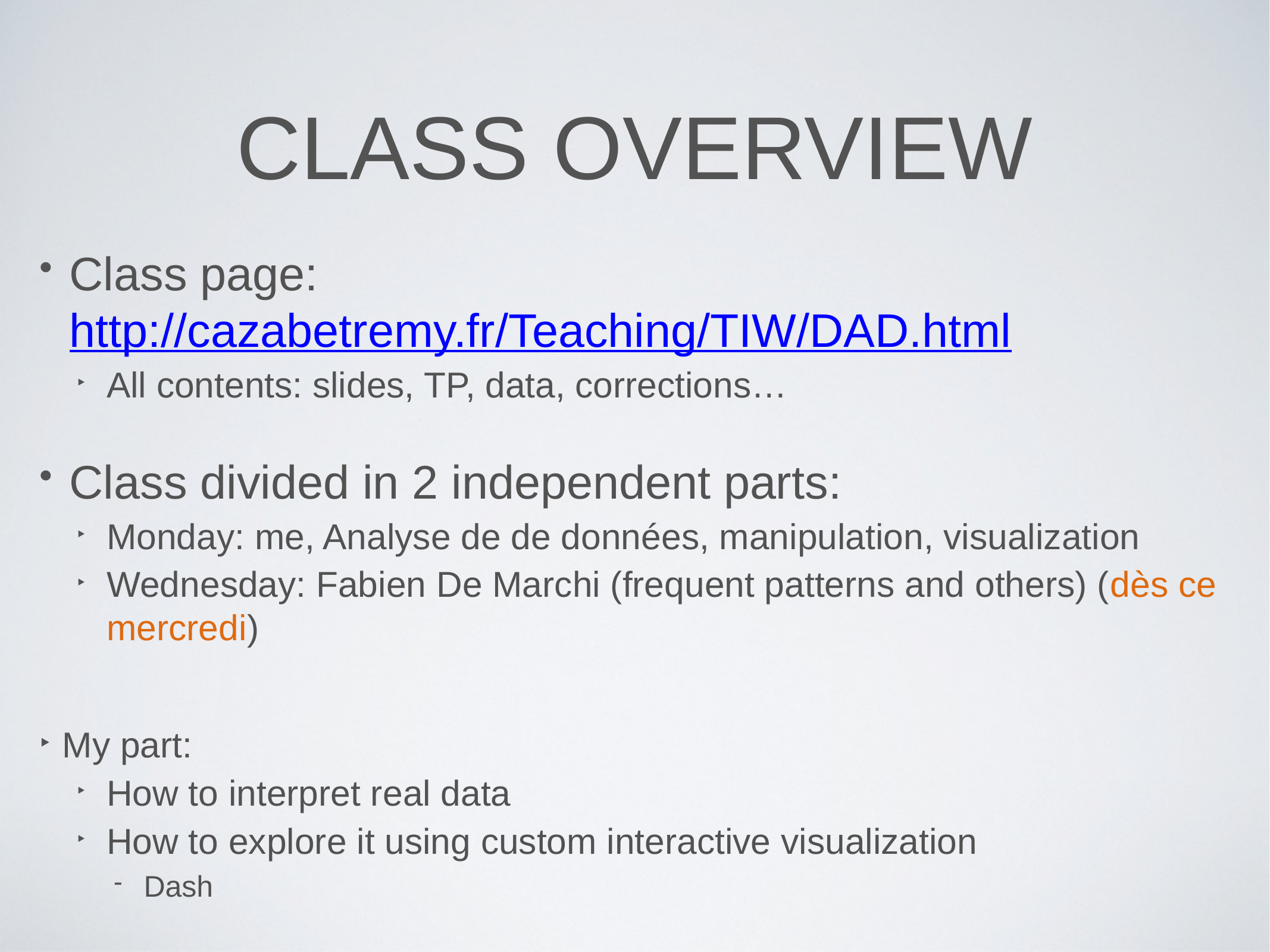

# Class overview
Class page: http://cazabetremy.fr/Teaching/TIW/DAD.html
All contents: slides, TP, data, corrections…
Class divided in 2 independent parts:
Monday: me, Analyse de de données, manipulation, visualization
Wednesday: Fabien De Marchi (frequent patterns and others) (dès ce mercredi)

My part:
How to interpret real data
How to explore it using custom interactive visualization
Dash